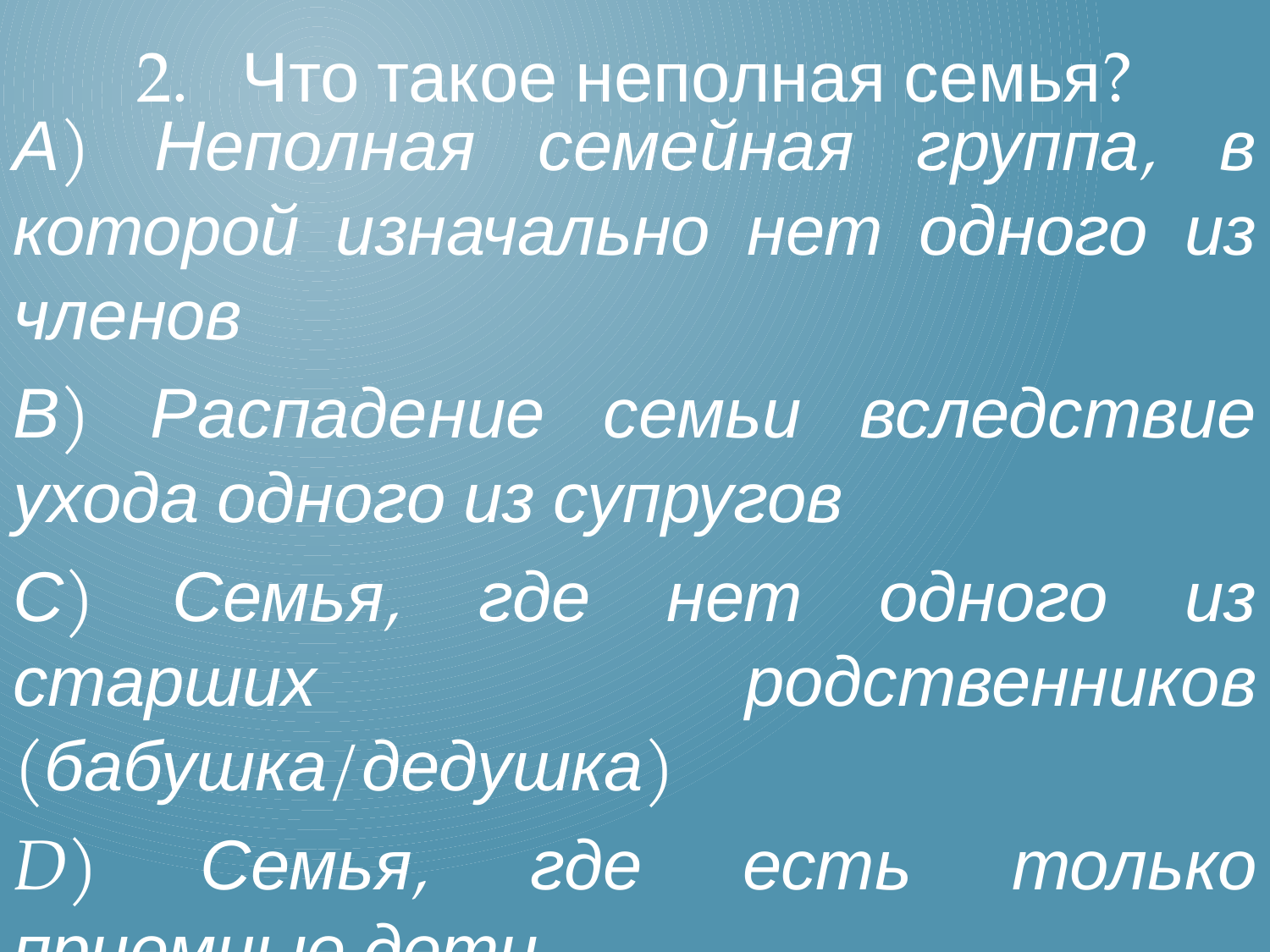

# 2.   Что такое неполная семья?
А) Неполная семейная группа, в которой изначально нет одного из членов
В) Распадение семьи вследствие ухода одного из супругов
С) Семья, где нет одного из старших родственников (бабушка/дедушка)
D) Семья, где есть только приемные дети